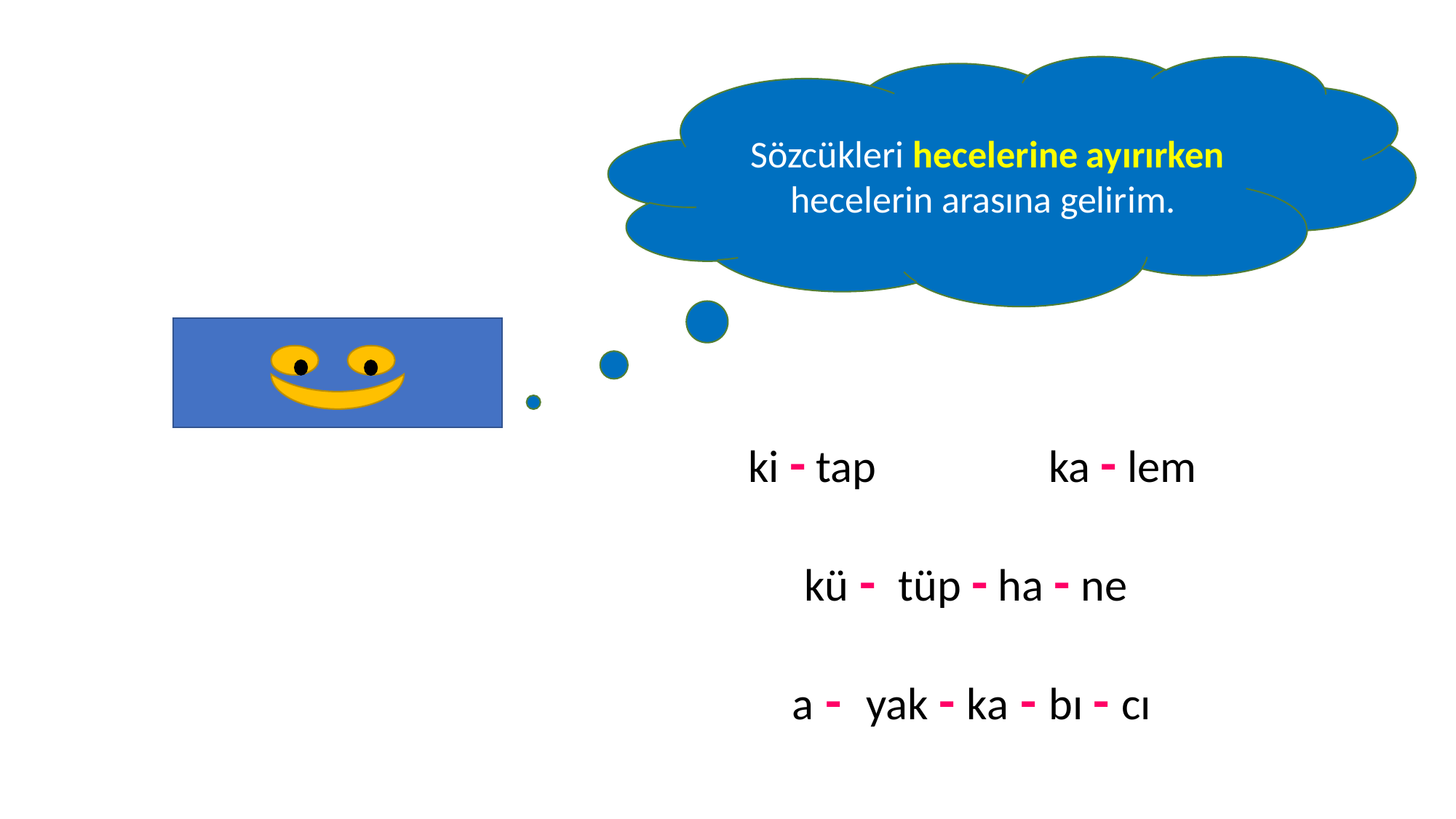

Sözcükleri hecelerine ayırırken hecelerin arasına gelirim.

ki - tap
ka - lem
kü -  tüp - ha - ne
a -  yak - ka - bı - cı